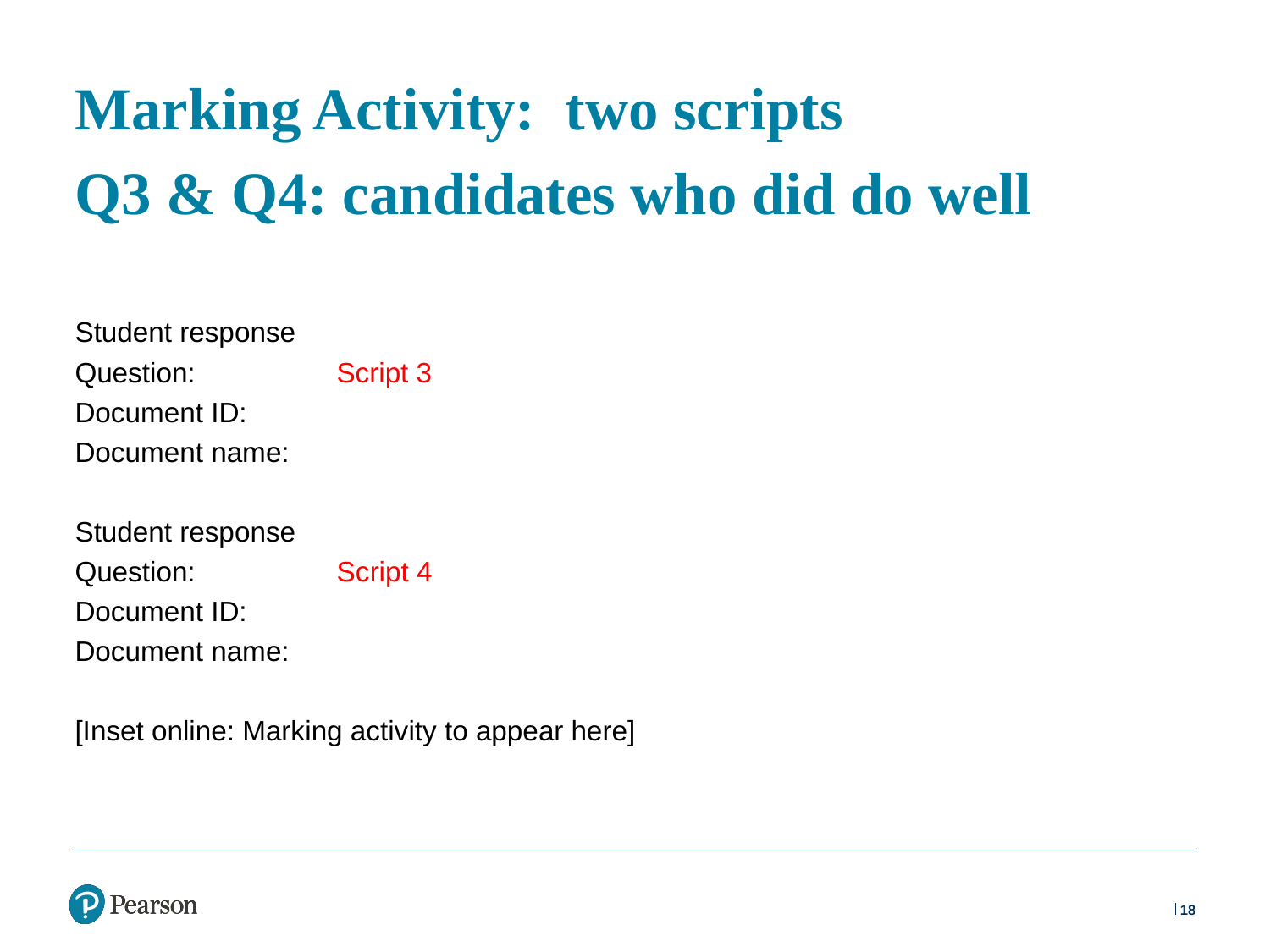

# Marking Activity:  two scripts Q3 & Q4: candidates who did do well

Student response
Question:                  Script 3
Document ID:
Document name:

Student response
Question:		 Script 4
Document ID:
Document name:

[Inset online: Marking activity to appear here]

18